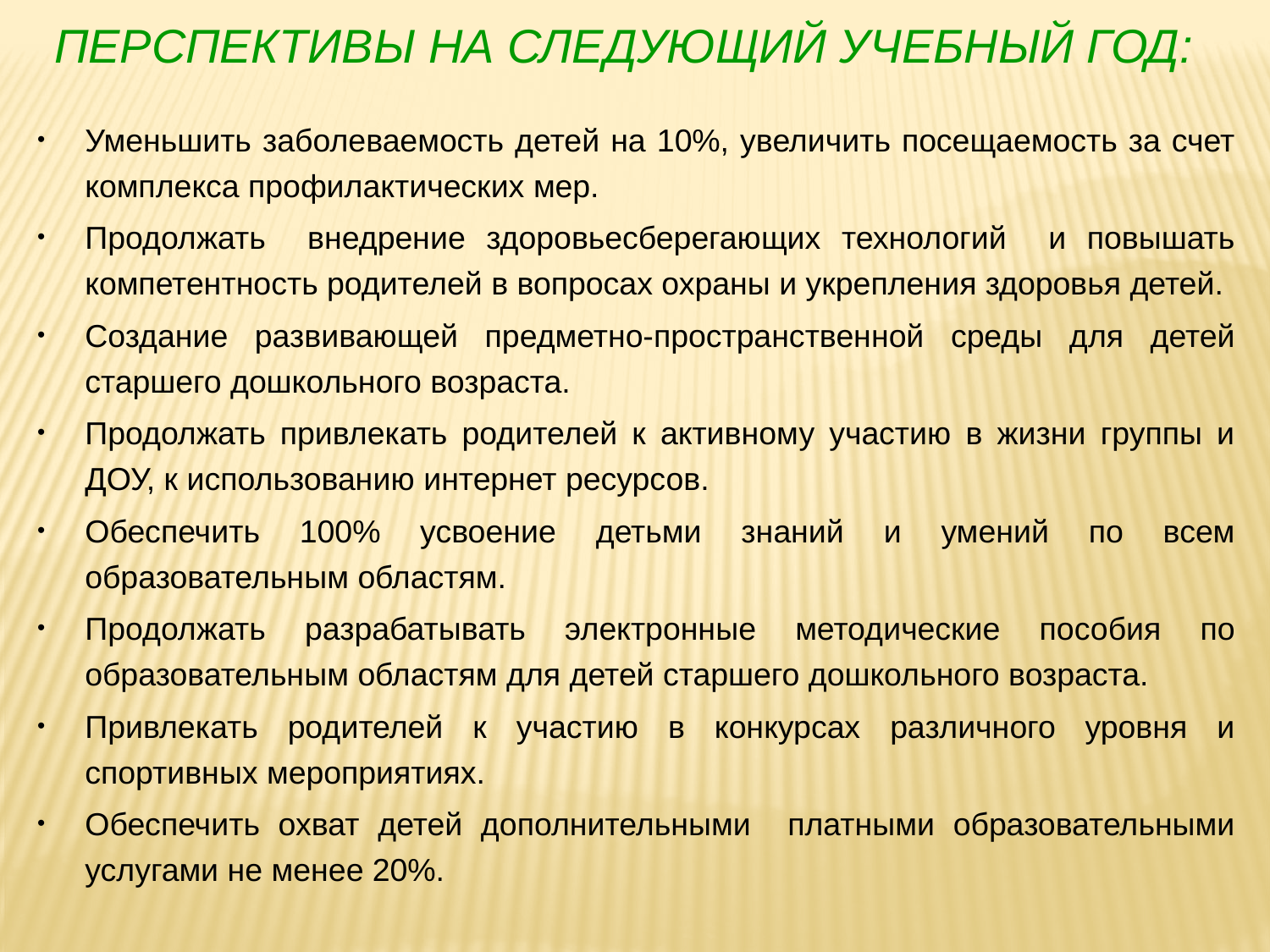

# Перспективы на следующий учебный год:
Уменьшить заболеваемость детей на 10%, увеличить посещаемость за счет комплекса профилактических мер.
Продолжать  внедрение здоровьесберегающих технологий  и повышать компетентность родителей в вопросах охраны и укрепления здоровья детей.
Создание развивающей предметно-пространственной среды для детей старшего дошкольного возраста.
Продолжать привлекать родителей к активному участию в жизни группы и ДОУ, к использованию интернет ресурсов.
Обеспечить 100% усвоение детьми знаний и умений по всем образовательным областям.
Продолжать разрабатывать электронные методические пособия по образовательным областям для детей старшего дошкольного возраста.
Привлекать родителей к участию в конкурсах различного уровня и спортивных мероприятиях.
Обеспечить охват детей дополнительными  платными образовательными услугами не менее 20%.